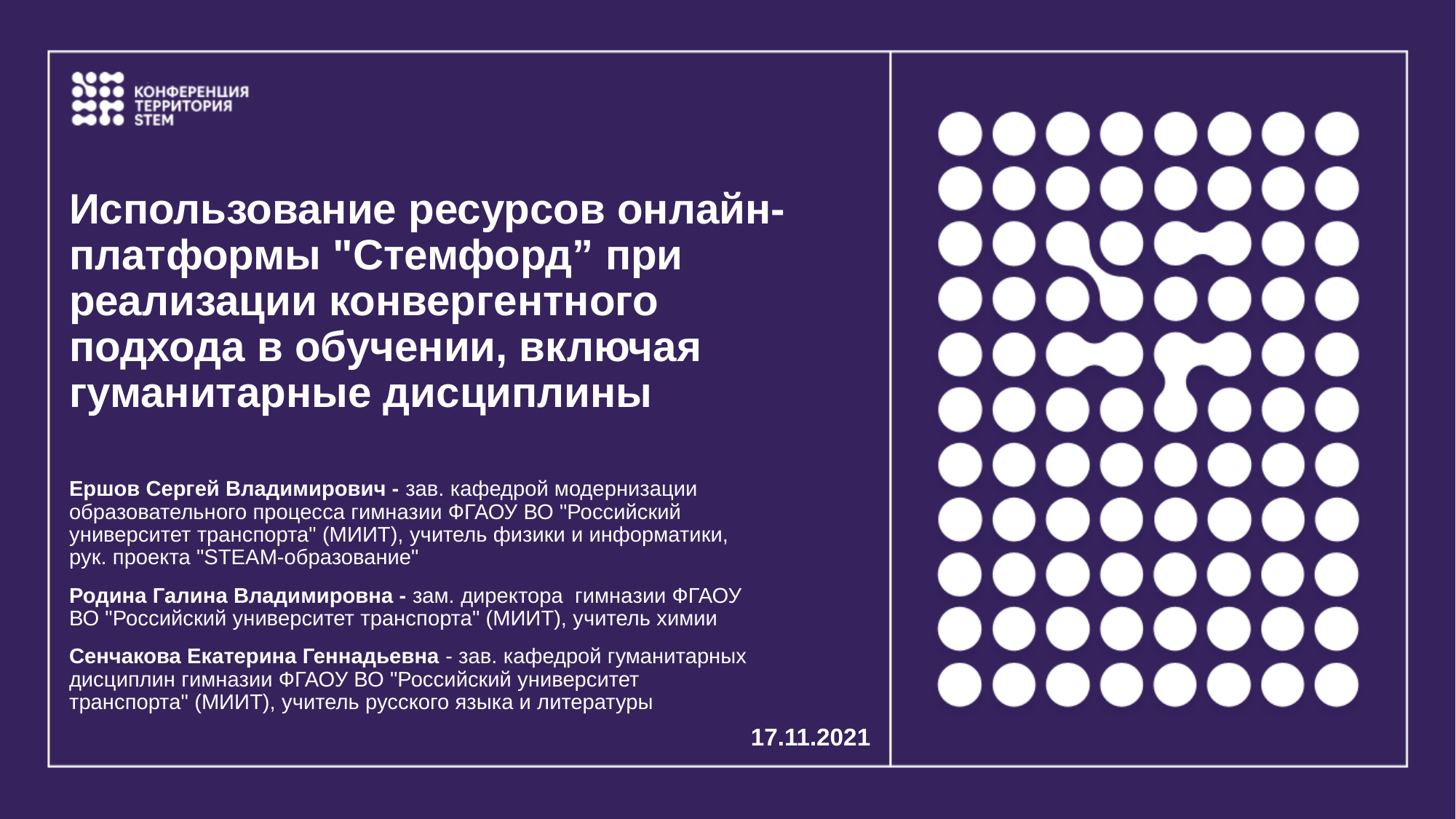

# Использование ресурсов онлайн-платформы "Стемфорд” при реализации конвергентного подхода в обучении, включая гуманитарные дисциплины
Ершов Сергей Владимирович - зав. кафедрой модернизации образовательного процесса гимназии ФГАОУ ВО "Российский университет транспорта" (МИИТ), учитель физики и информатики, рук. проекта "STEAM-образование"
Родина Галина Владимировна - зам. директора  гимназии ФГАОУ ВО "Российский университет транспорта" (МИИТ), учитель химии
Сенчакова Екатерина Геннадьевна - зав. кафедрой гуманитарных дисциплин гимназии ФГАОУ ВО "Российский университет транспорта" (МИИТ), учитель русского языка и литературы

17.11.2021